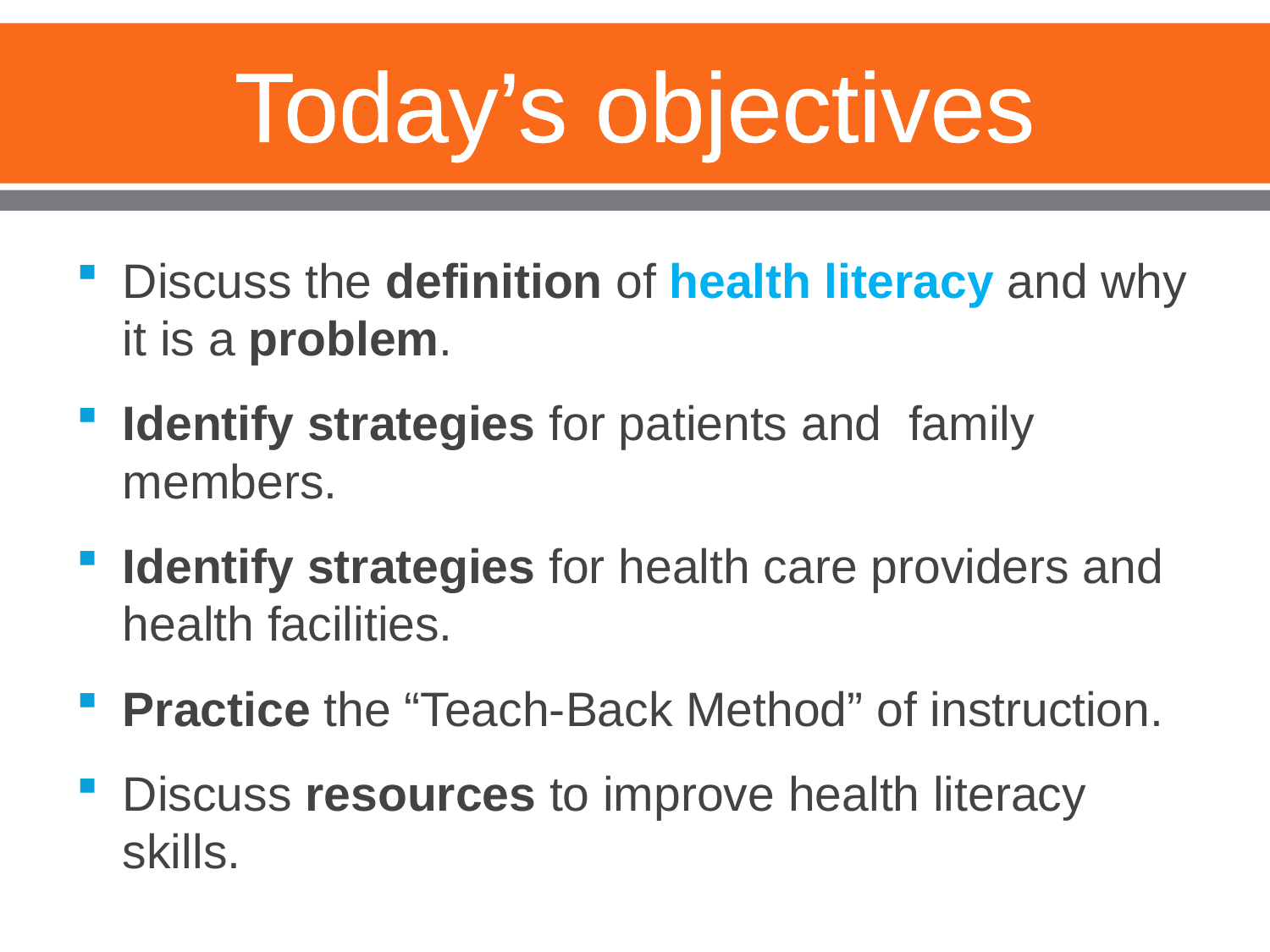

# Today’s objectives
Discuss the definition of health literacy and why it is a problem.
Identify strategies for patients and  family members.
Identify strategies for health care providers and health facilities.
Practice the “Teach-Back Method” of instruction.
Discuss resources to improve health literacy skills.